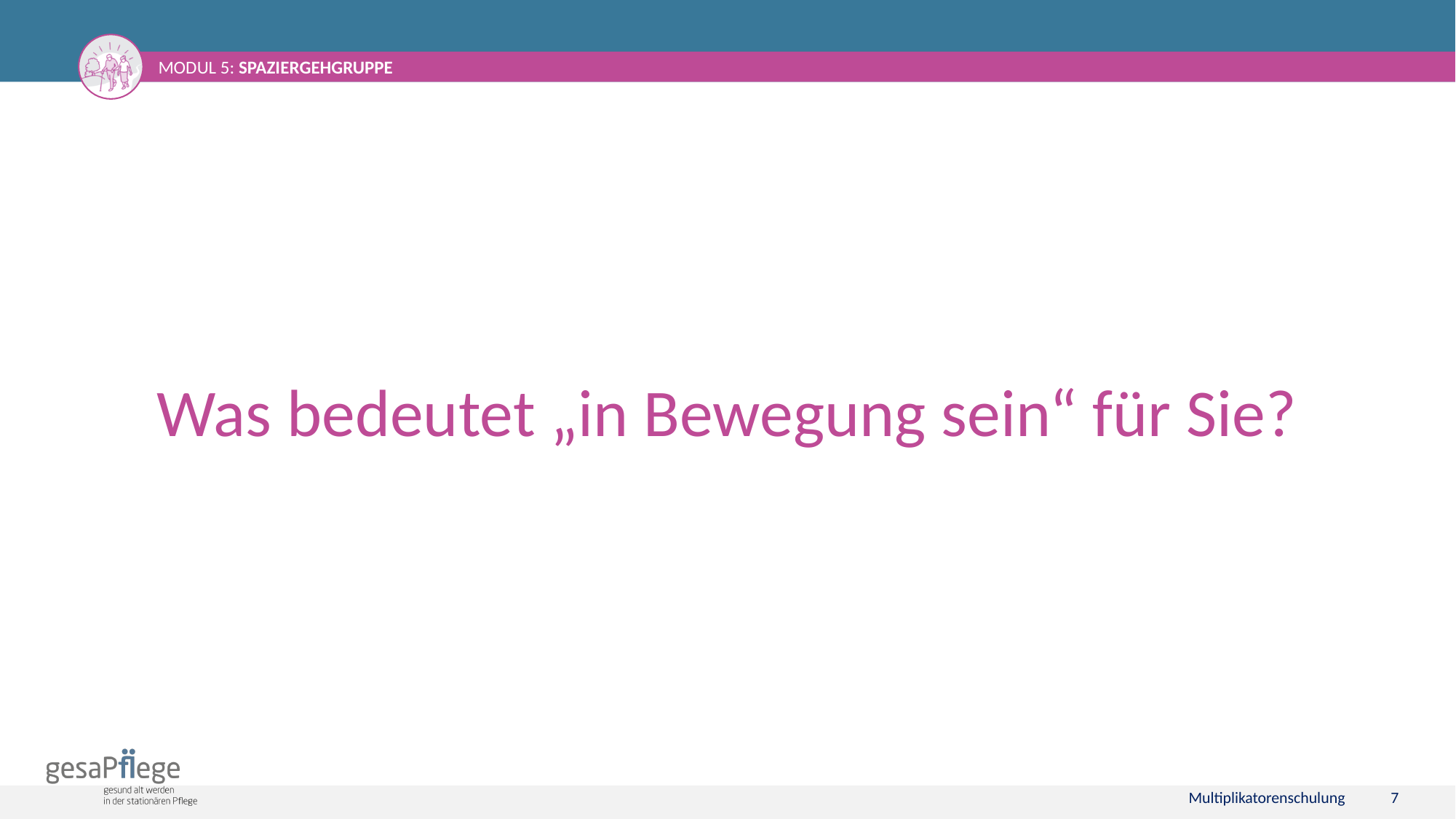

Was bedeutet „in Bewegung sein“ für Sie?
Multiplikatorenschulung
7